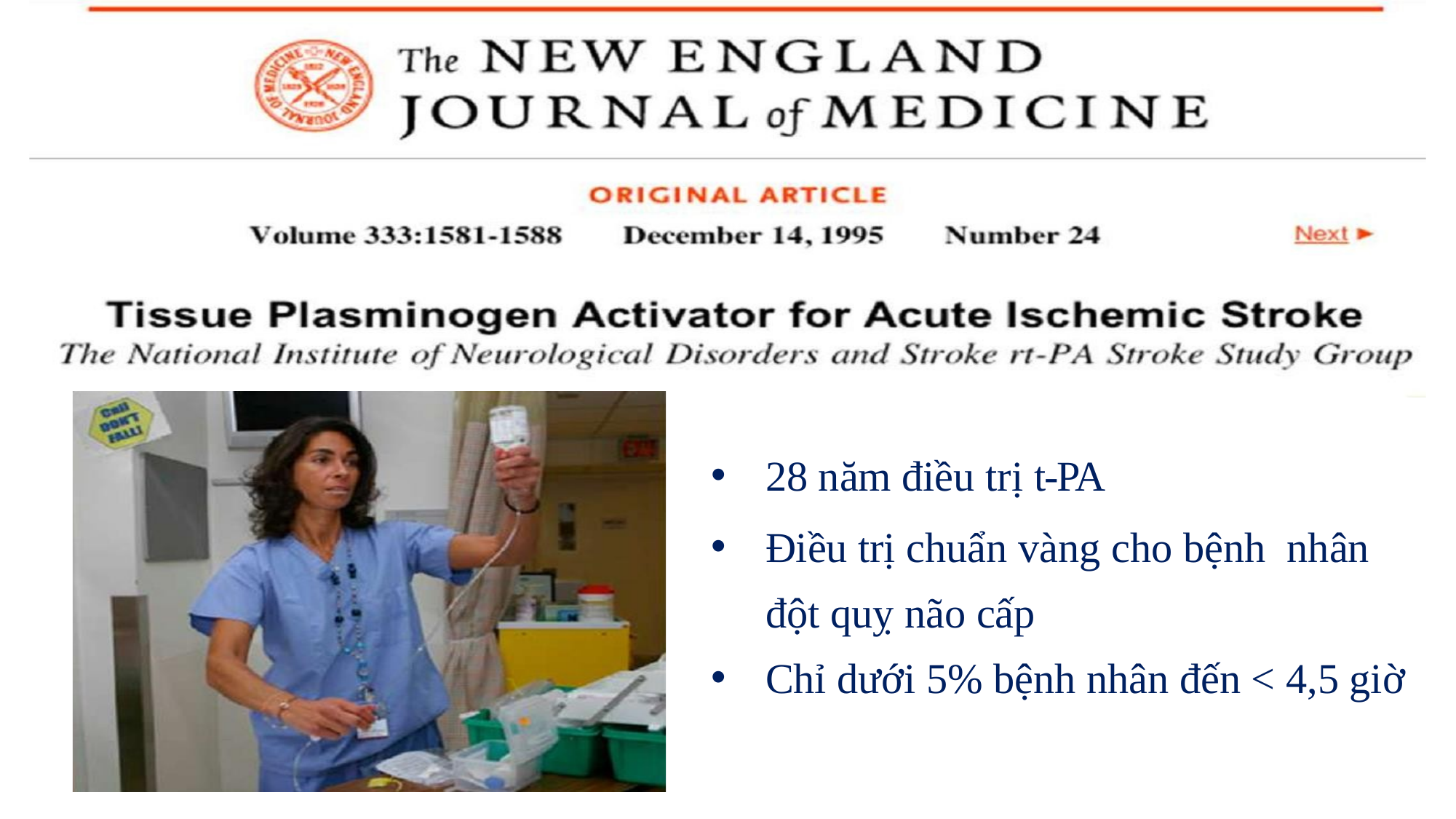

28 năm điều trị t-PA
Điều trị chuẩn vàng cho bệnh  nhân đột quỵ não cấp
Chỉ dưới 5% bệnh nhân đến < 4,5 giờ